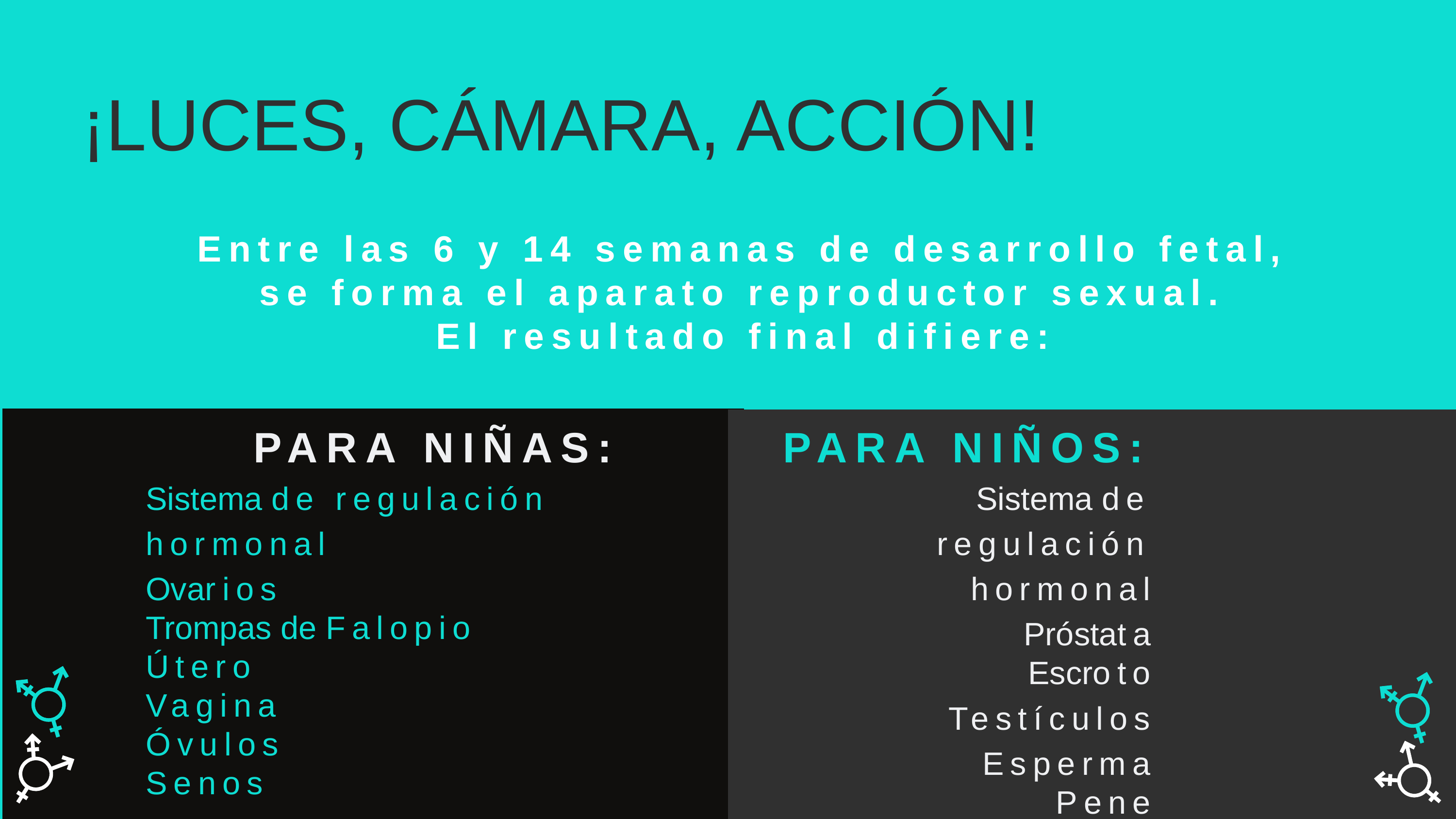

¡LUCES, CÁMARA, ACCIÓN!
Entre las 6 y 14 semanas de desarrollo fetal, se forma el aparato reproductor sexual.
El resultado final difiere:

PARA NIÑAS:
Sistema de regulación hormonal
Ovarios
Trompas de Falopio
Útero
Vagina
Óvulos
Senos
PARA NIÑOS:
Sistema de regulación hormonal
Próstata
Escroto
Testículos
Esperma
Pene